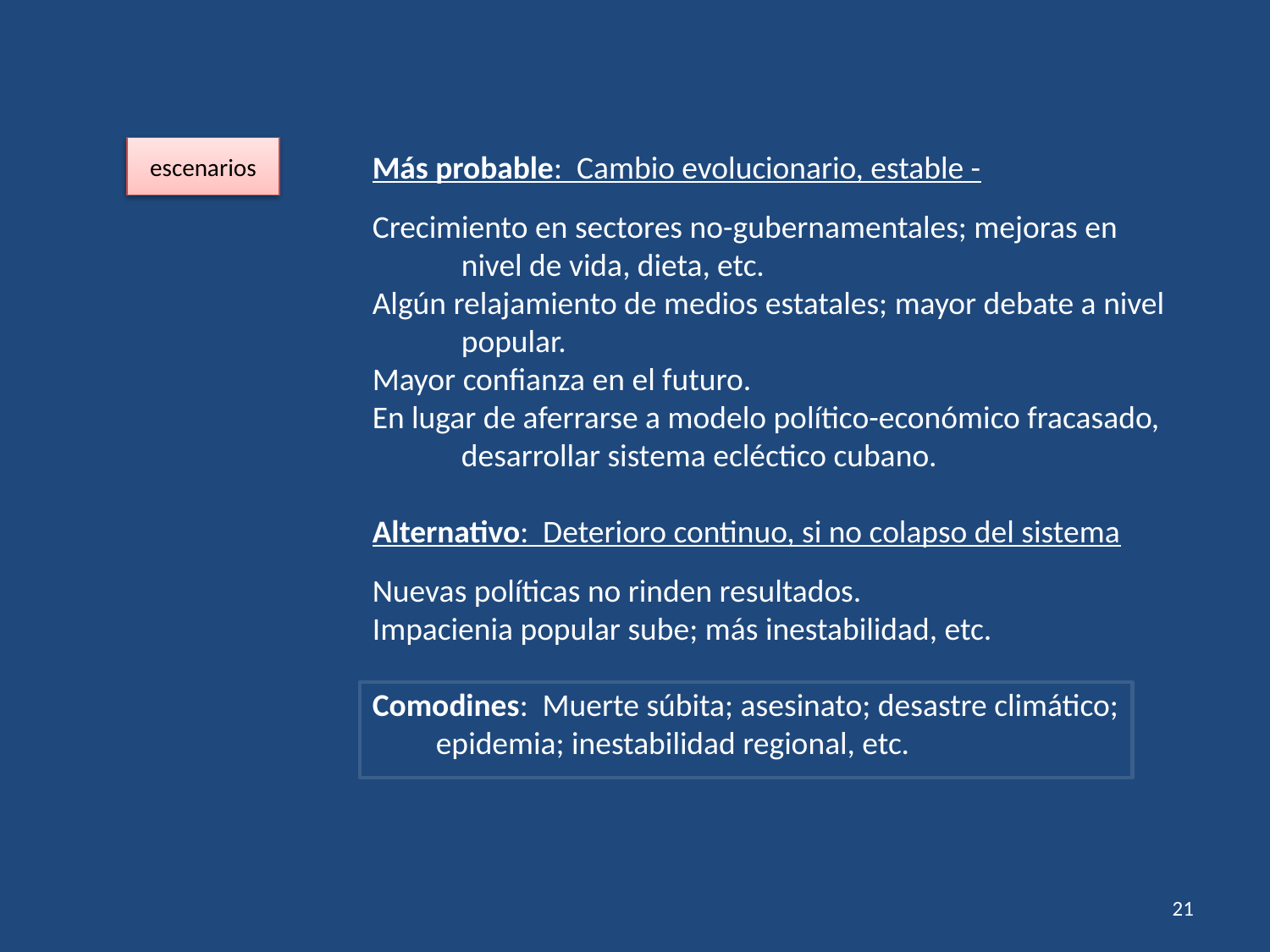

escenarios
Más probable:  Cambio evolucionario, estable -
Crecimiento en sectores no-gubernamentales; mejoras en nivel de vida, dieta, etc.
Algún relajamiento de medios estatales; mayor debate a nivel popular.
Mayor confianza en el futuro.
En lugar de aferrarse a modelo político-económico fracasado, desarrollar sistema ecléctico cubano.
Alternativo:  Deterioro continuo, si no colapso del sistema
Nuevas políticas no rinden resultados.
Impacienia popular sube; más inestabilidad, etc.

Comodines:  Muerte súbita; asesinato; desastre climático; epidemia; inestabilidad regional, etc.

21